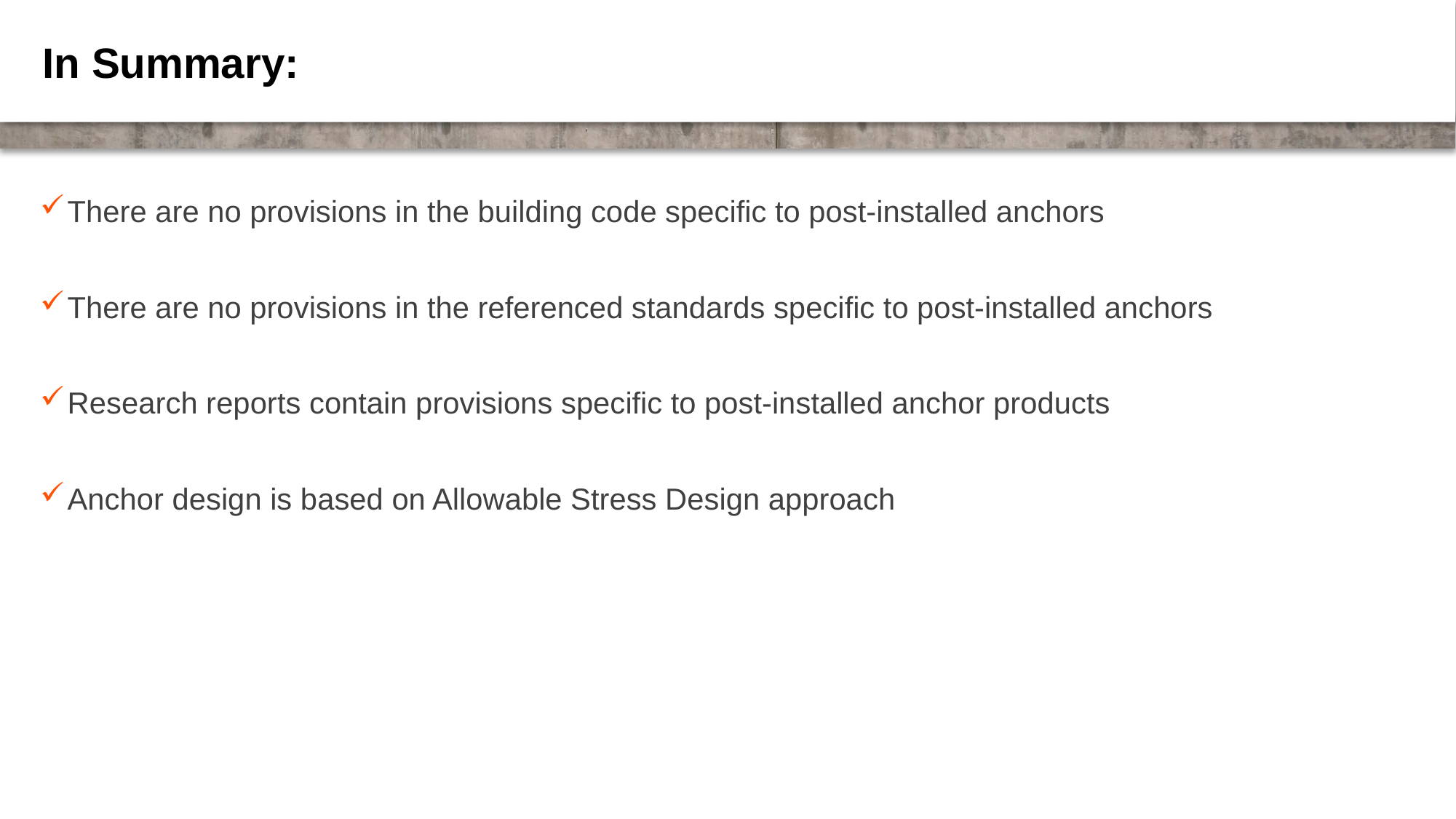

# In Summary:
There are no provisions in the building code specific to post-installed anchors

There are no provisions in the referenced standards specific to post-installed anchors

Research reports contain provisions specific to post-installed anchor products

Anchor design is based on Allowable Stress Design approach